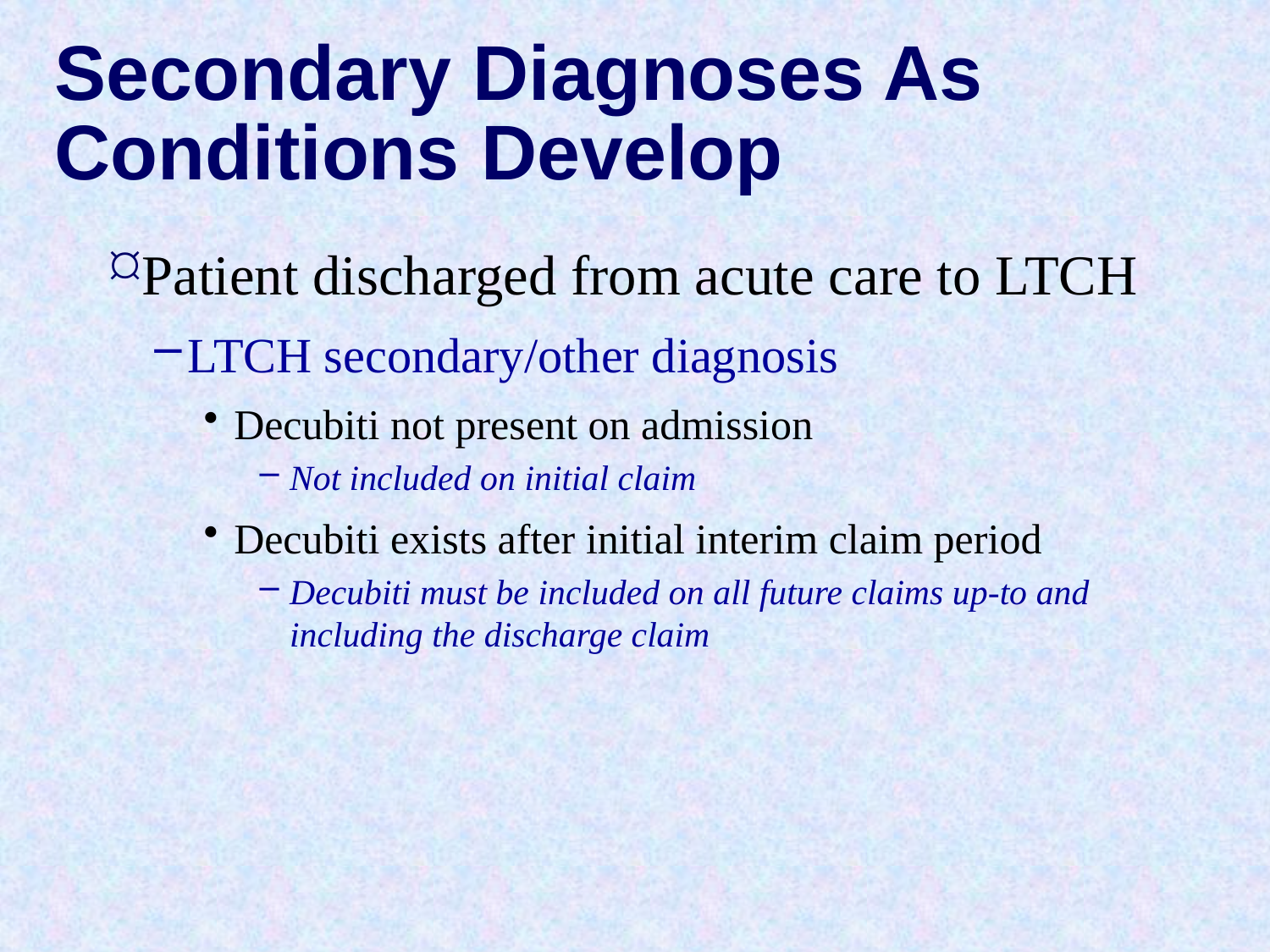

# Secondary Diagnoses As Conditions Develop
Patient discharged from acute care to LTCH
LTCH secondary/other diagnosis
Decubiti not present on admission
Not included on initial claim
Decubiti exists after initial interim claim period
Decubiti must be included on all future claims up-to and including the discharge claim